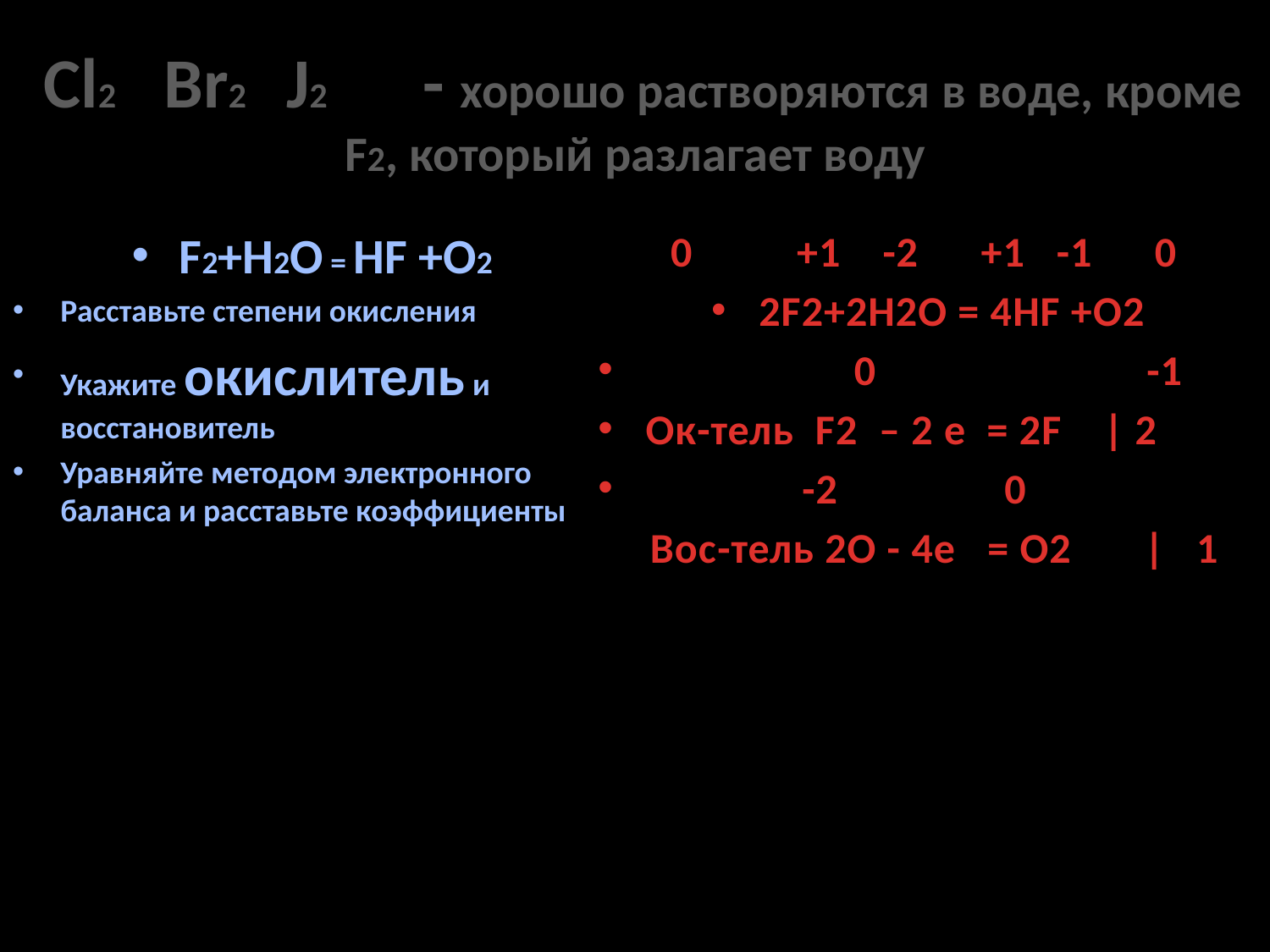

# Cl2   Br2   J2      - хорошо растворяются в воде, кроме F2, который разлагает воду
F2+H2O = HF +O2
Расставьте степени окисления
Укажите окислитель и восстановитель
Уравняйте методом электронного баланса и расставьте коэффициенты

          0          +1    -2      +1   -1      0
2F2+2H2O = 4HF +O2
                    0                          -1
Ок-тель  F2  – 2 e  = 2F    | 2
               -2                0
     Вос-тель 2О - 4е   = O2       |   1